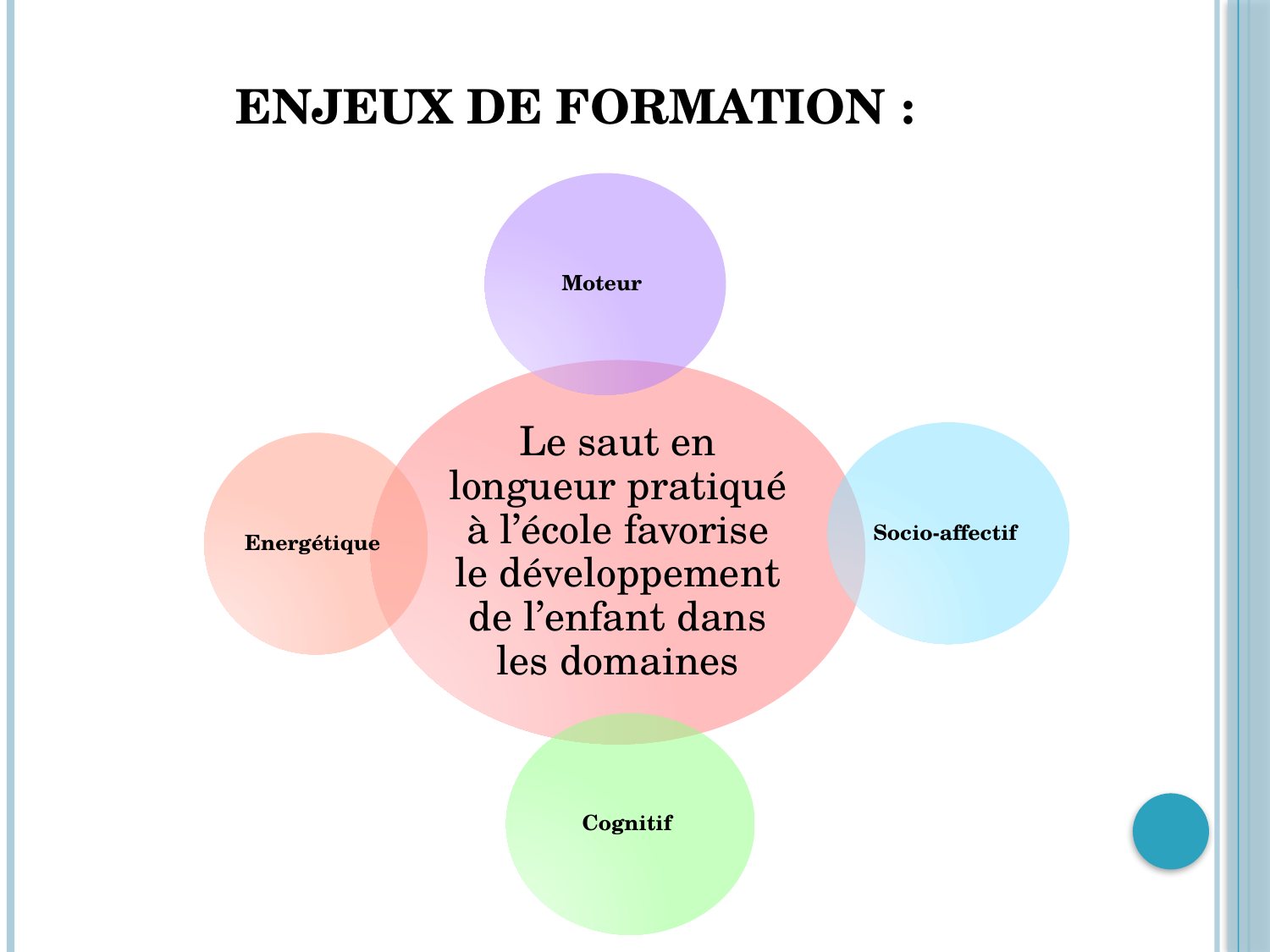

# Enjeux de formation :
Le saut en longueur pratiqué à l’école favorise le développement de l’enfant dans les domaines
Moteur
Socio-affectif
Cognitif
Energétique